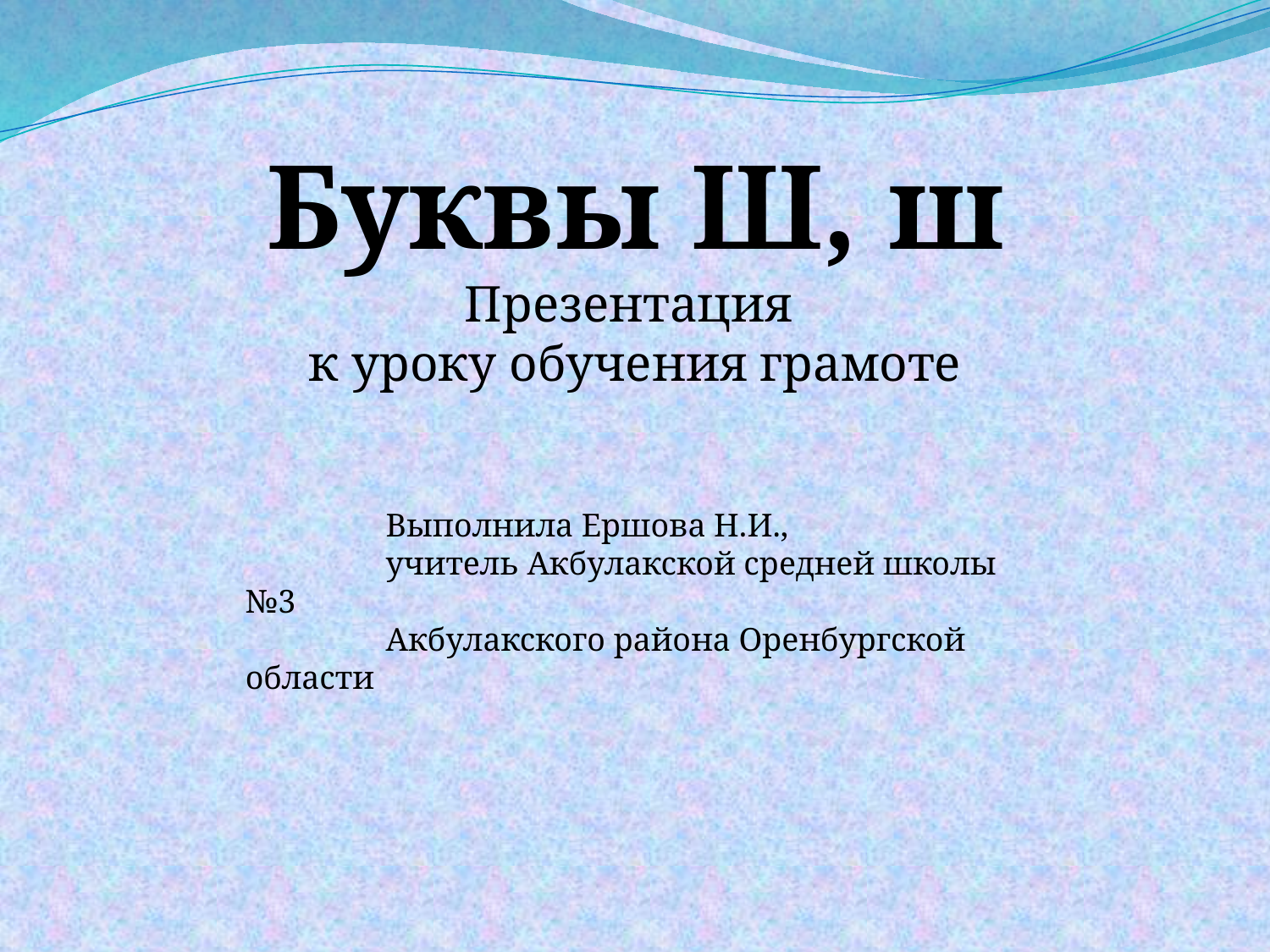

Буквы Ш, ш
Презентация
к уроку обучения грамоте

                 Выполнила Ершова Н.И.,
                 учитель Акбулакской средней школы №3
                 Акбулакского района Оренбургской области